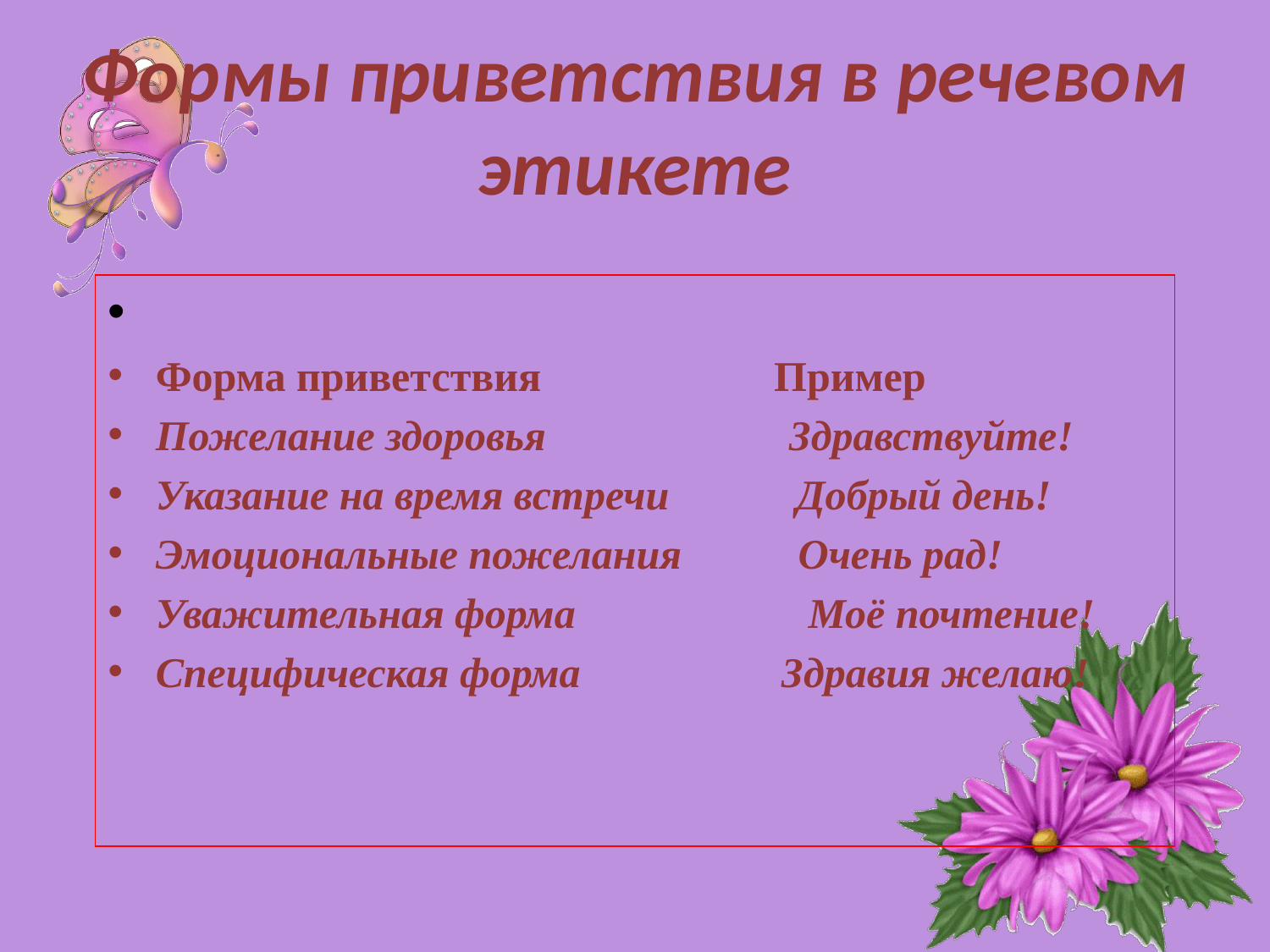

# Формы приветствия в речевом этикете

Форма приветствия                      Пример
Пожелание здоровья                       Здравствуйте!
Указание на время встречи            Добрый день!
Эмоциональные пожелания           Очень рад!
Уважительная форма                      Моё почтение!
Специфическая форма                   Здравия желаю!